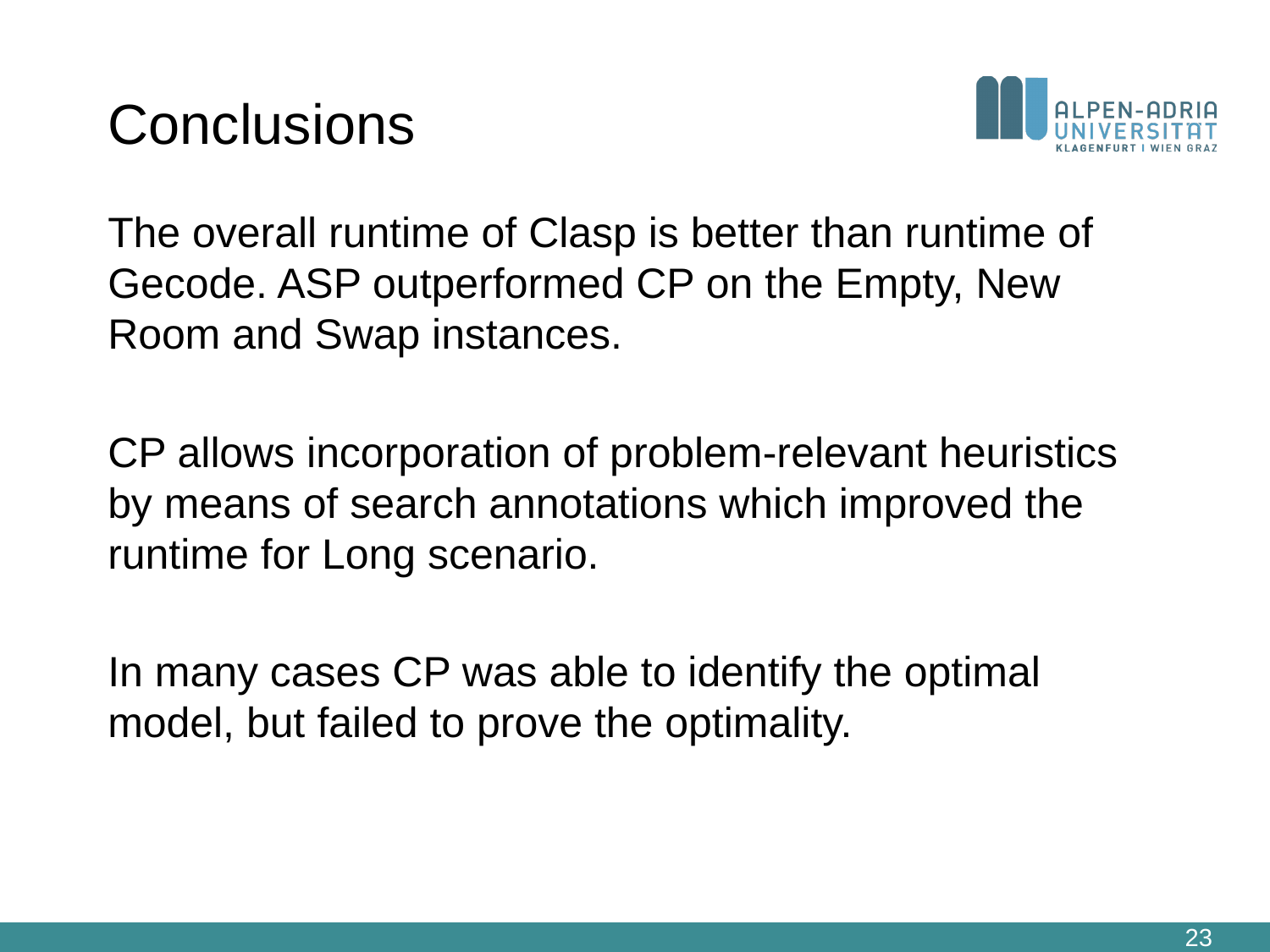

# Conclusions
The overall runtime of Clasp is better than runtime of Gecode. ASP outperformed CP on the Empty, New Room and Swap instances.

CP allows incorporation of problem-relevant heuristics by means of search annotations which improved the runtime for Long scenario.

In many cases CP was able to identify the optimal model, but failed to prove the optimality.

23